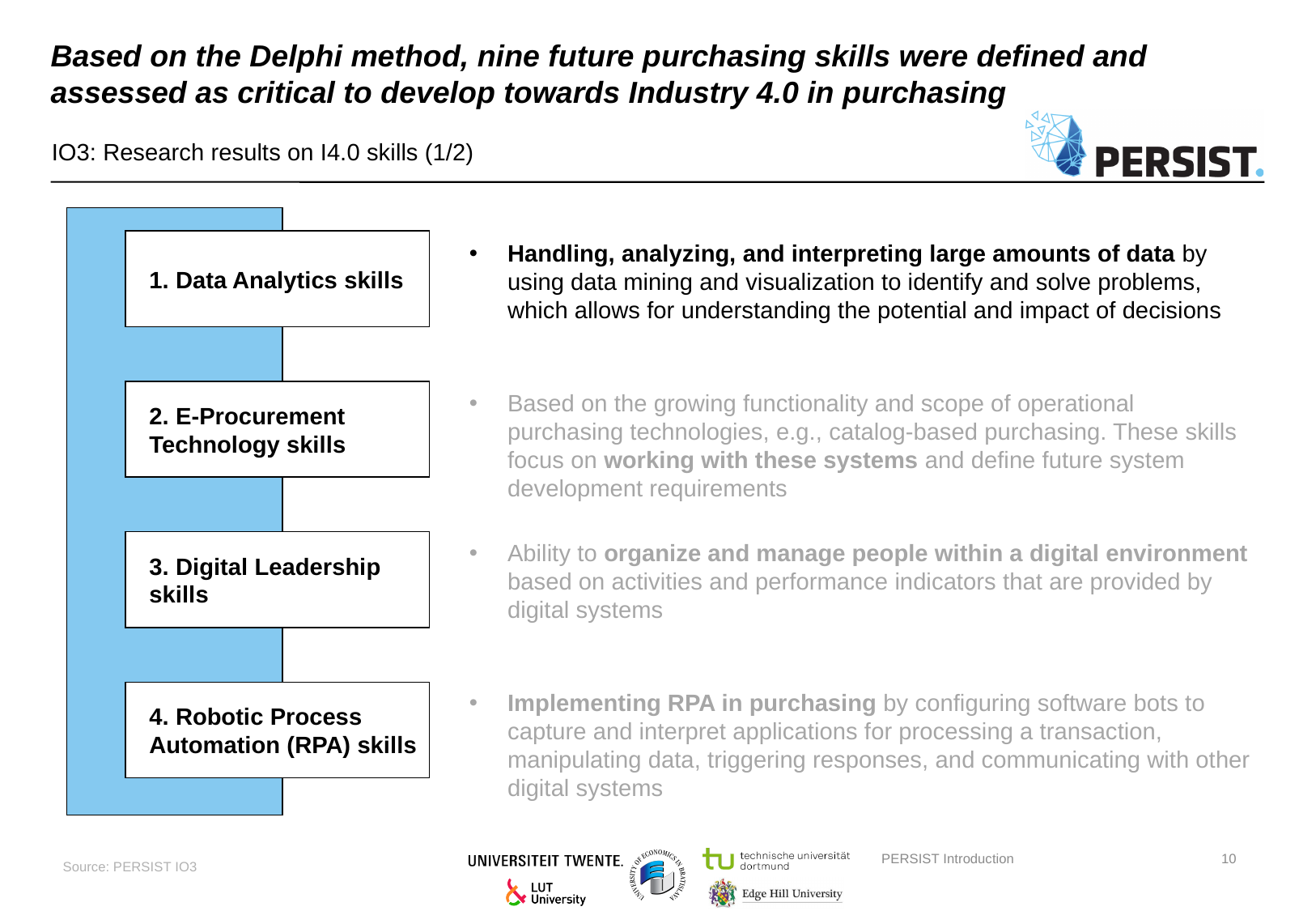

# Based on the Delphi method, nine future purchasing skills were defined and assessed as critical to develop towards Industry 4.0 in purchasing
IO3: Research results on I4.0 skills (1/2)

1. Data Analytics skills
Handling, analyzing, and interpreting large amounts of data by using data mining and visualization to identify and solve problems, which allows for understanding the potential and impact of decisions
2. E-Procurement Technology skills
Based on the growing functionality and scope of operational purchasing technologies, e.g., catalog-based purchasing. These skills focus on working with these systems and define future system development requirements
3. Digital Leadership skills
Ability to organize and manage people within a digital environment based on activities and performance indicators that are provided by digital systems
4. Robotic Process Automation (RPA) skills
Implementing RPA in purchasing by configuring software bots to capture and interpret applications for processing a transaction, manipulating data, triggering responses, and communicating with other digital systems
Source: PERSIST IO3